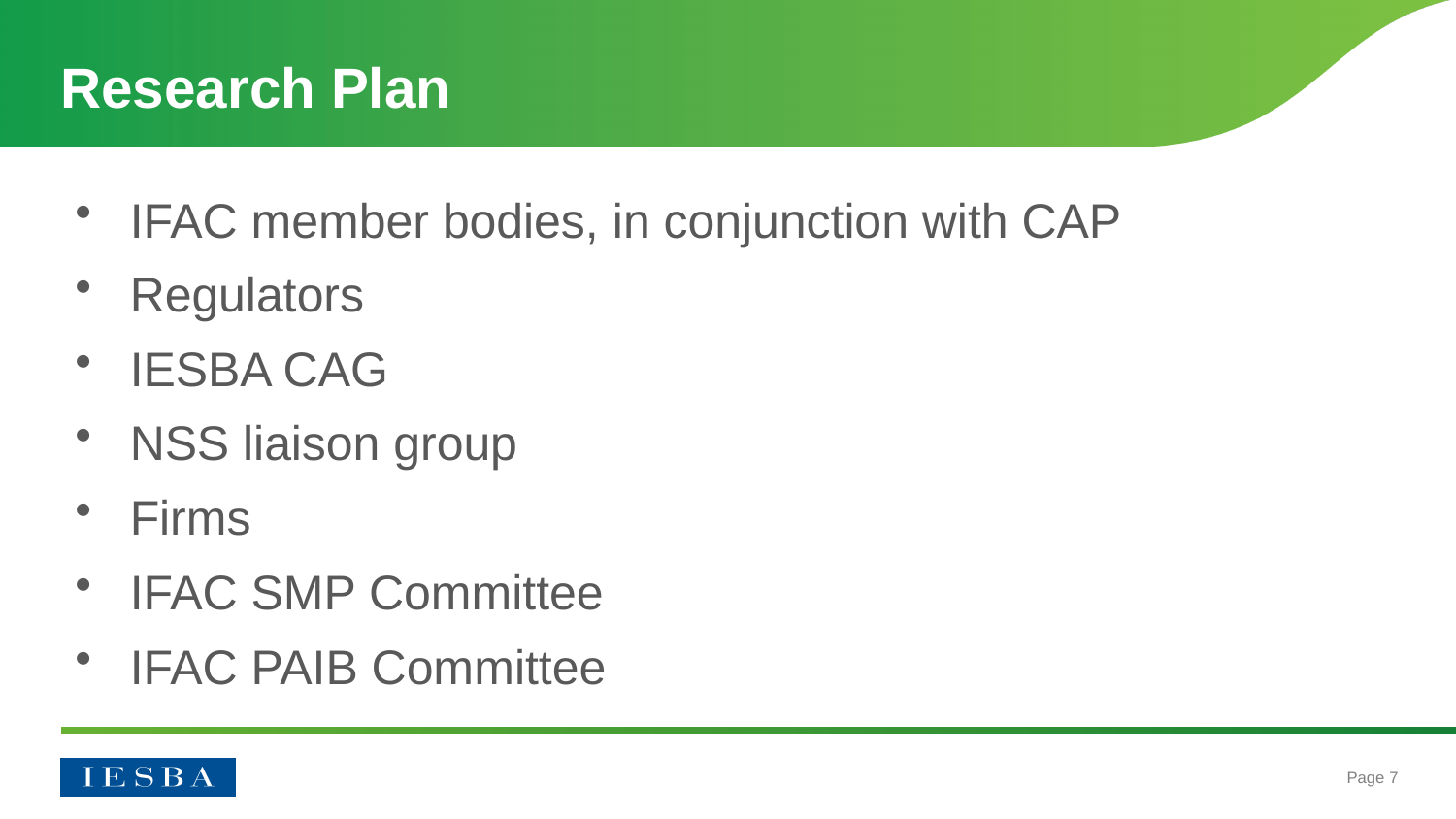

# Research Plan
IFAC member bodies, in conjunction with CAP
Regulators
IESBA CAG
NSS liaison group
Firms
IFAC SMP Committee
IFAC PAIB Committee